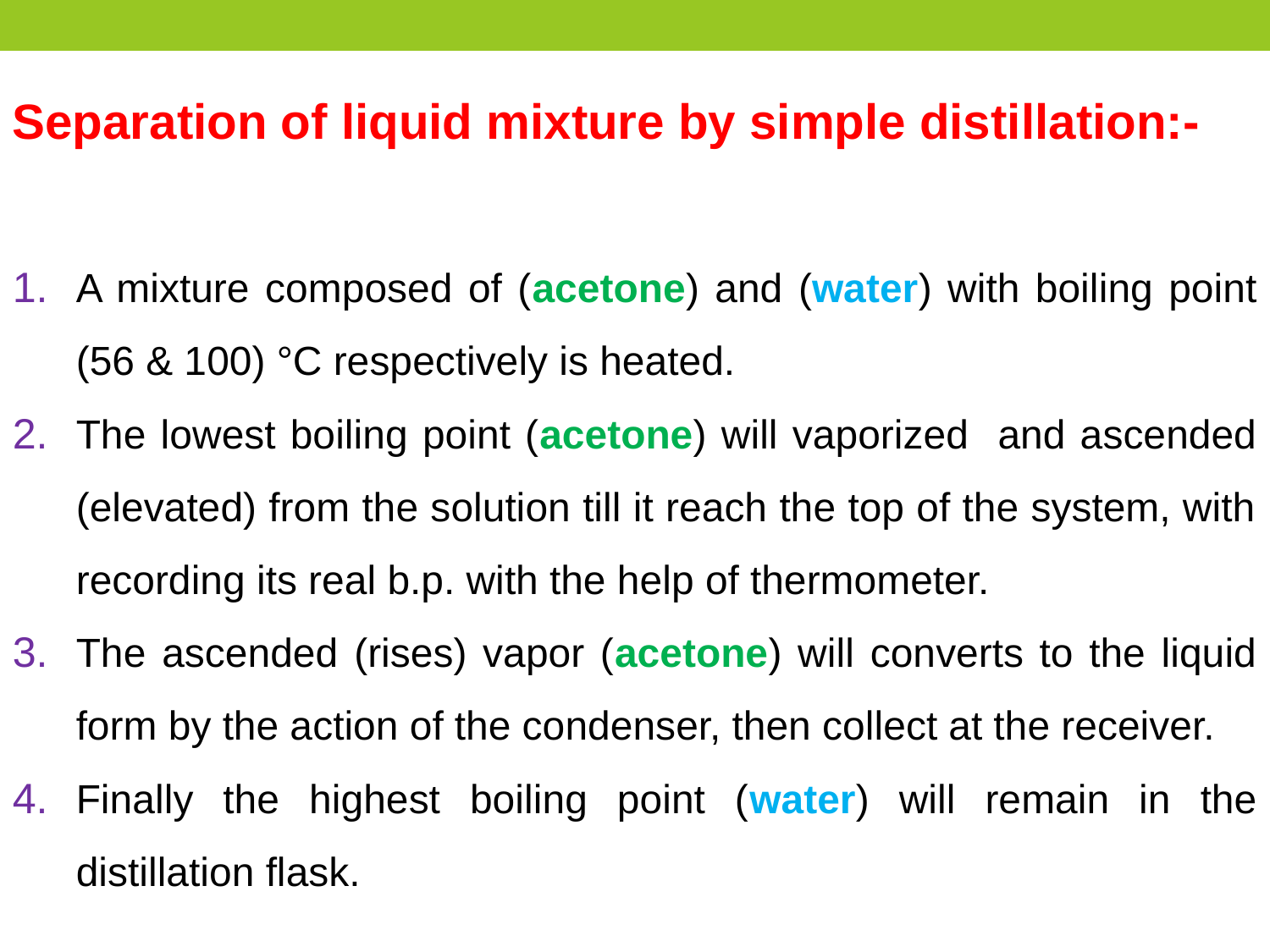

Separation of liquid mixture by simple distillation:-

A mixture composed of (acetone) and (water) with boiling point (56 & 100) °C respectively is heated.
The lowest boiling point (acetone) will vaporized  and ascended (elevated) from the solution till it reach the top of the system, with recording its real b.p. with the help of thermometer.
The ascended (rises) vapor (acetone) will converts to the liquid form by the action of the condenser, then collect at the receiver.
Finally the highest boiling point (water) will remain in the distillation flask.